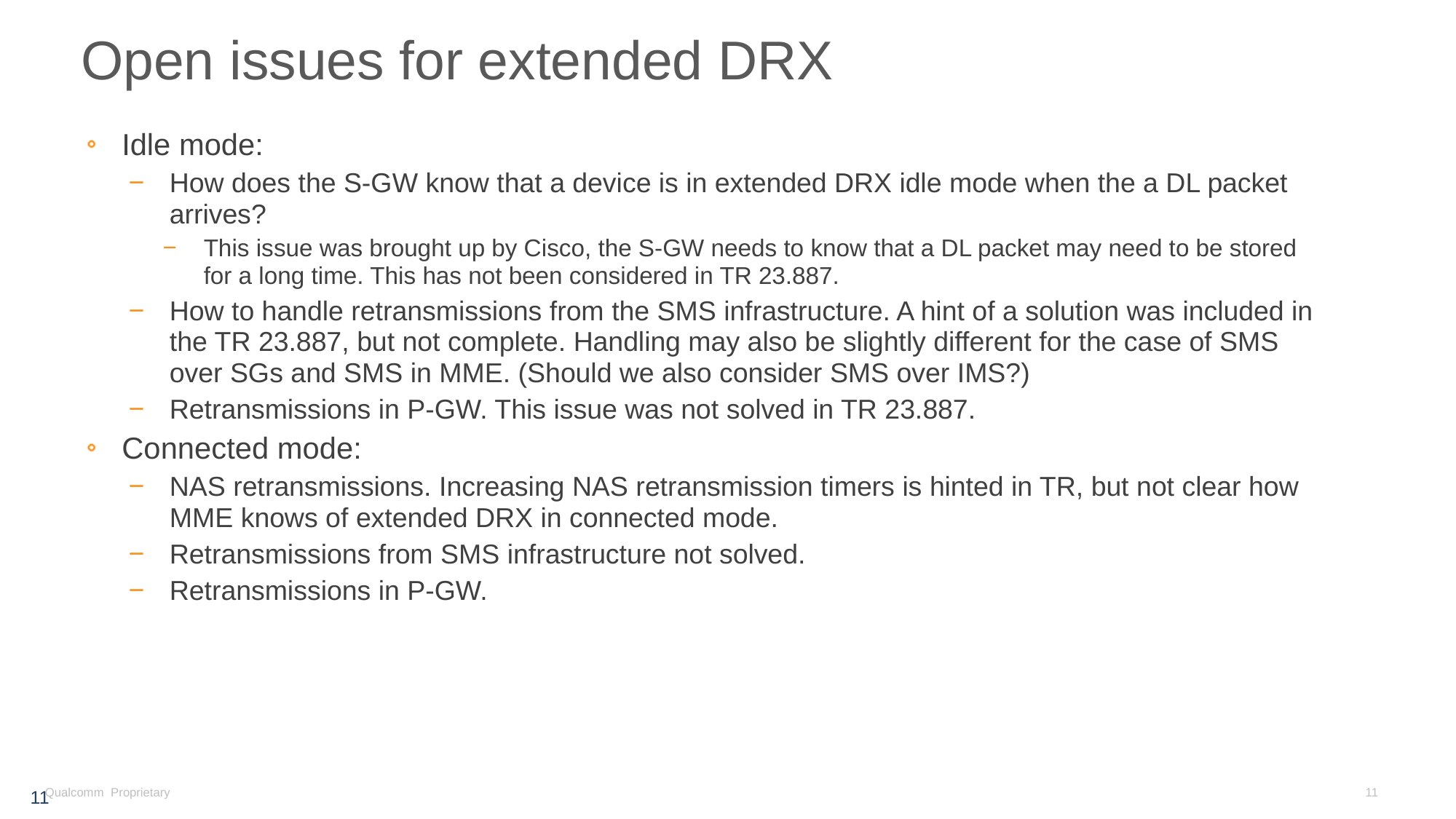

# Open issues for extended DRX
Idle mode:
How does the S-GW know that a device is in extended DRX idle mode when the a DL packet arrives?
This issue was brought up by Cisco, the S-GW needs to know that a DL packet may need to be stored for a long time. This has not been considered in TR 23.887.
How to handle retransmissions from the SMS infrastructure. A hint of a solution was included in the TR 23.887, but not complete. Handling may also be slightly different for the case of SMS over SGs and SMS in MME. (Should we also consider SMS over IMS?)
Retransmissions in P-GW. This issue was not solved in TR 23.887.
Connected mode:
NAS retransmissions. Increasing NAS retransmission timers is hinted in TR, but not clear how MME knows of extended DRX in connected mode.
Retransmissions from SMS infrastructure not solved.
Retransmissions in P-GW.

11